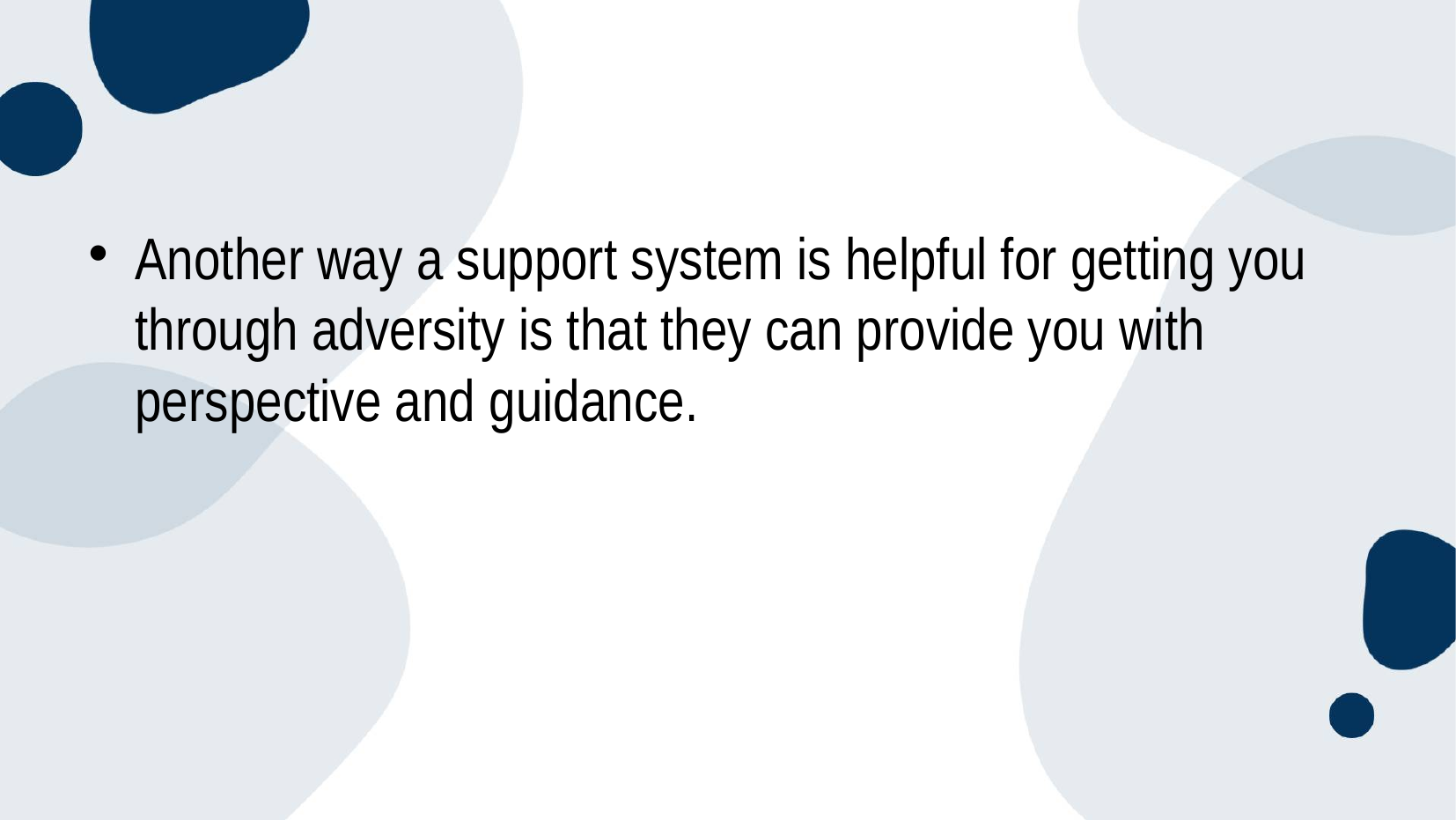

#
Another way a support system is helpful for getting you through adversity is that they can provide you with perspective and guidance.